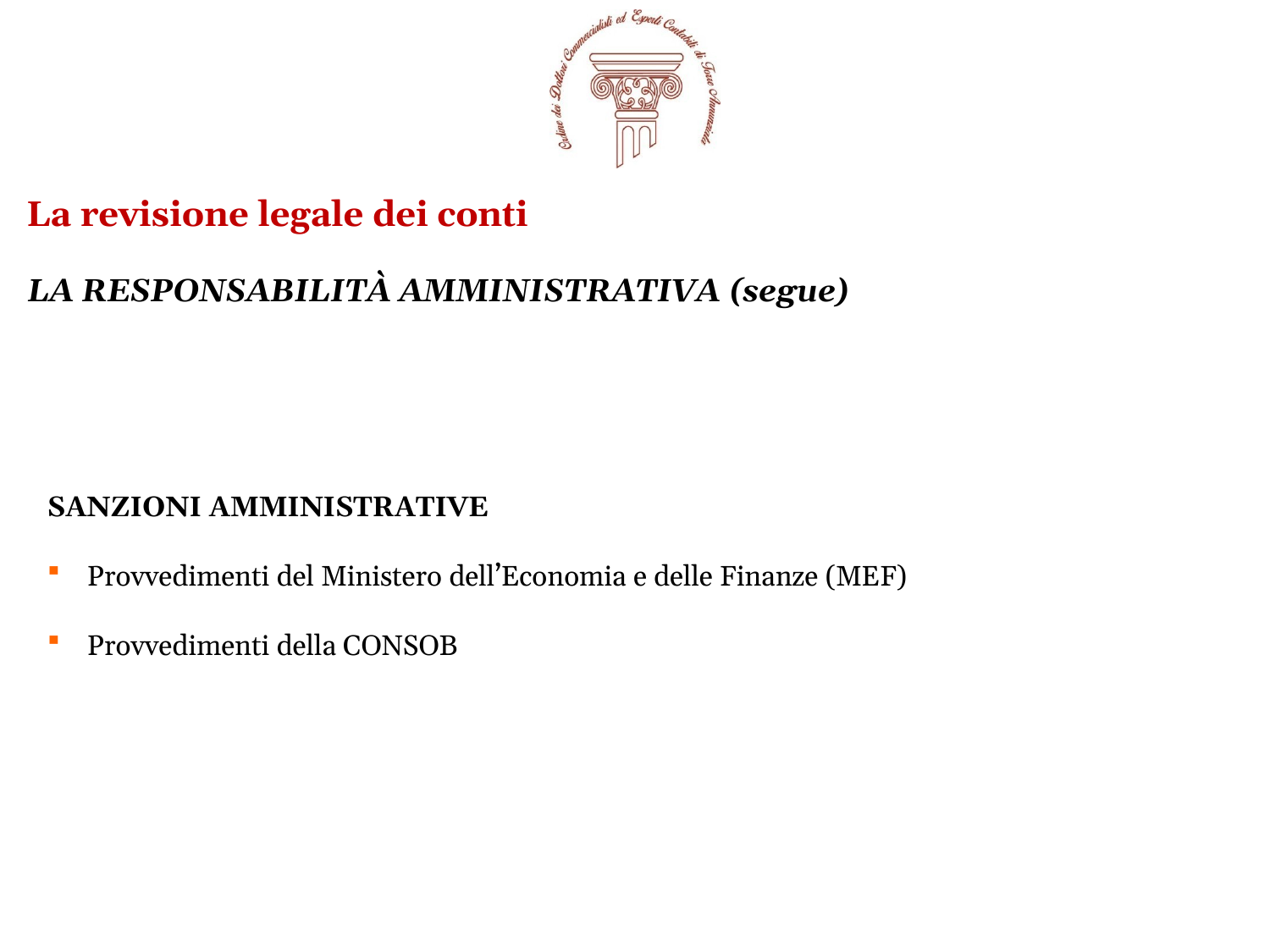

# La revisione legale dei conti
LA RESPONSABILITÀ AMMINISTRATIVA (segue)
SANZIONI AMMINISTRATIVE

Provvedimenti del Ministero dell’Economia e delle Finanze (MEF)

Provvedimenti della CONSOB